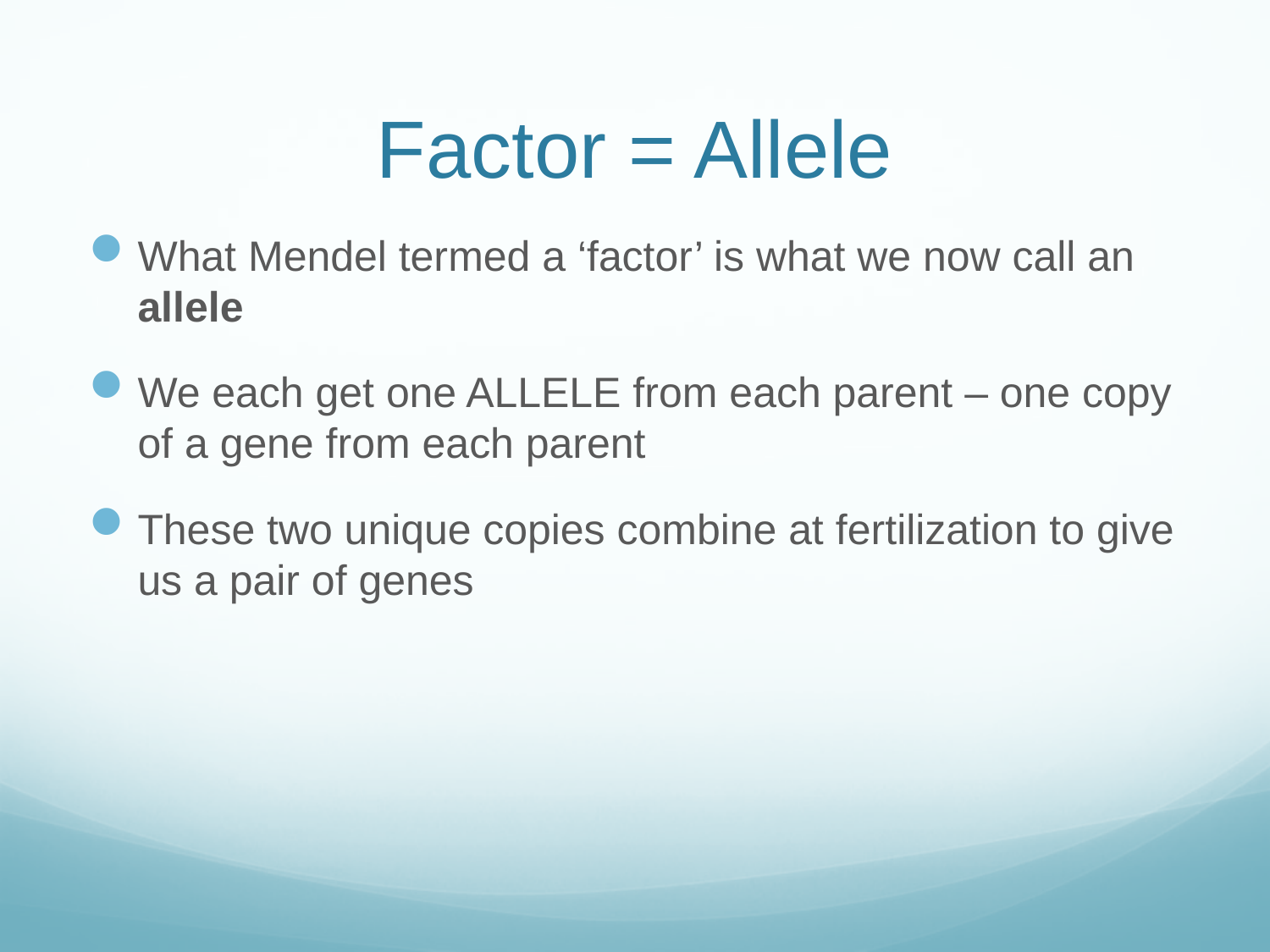

# Factor = Allele
What Mendel termed a ‘factor’ is what we now call an allele
We each get one ALLELE from each parent – one copy of a gene from each parent
These two unique copies combine at fertilization to give us a pair of genes